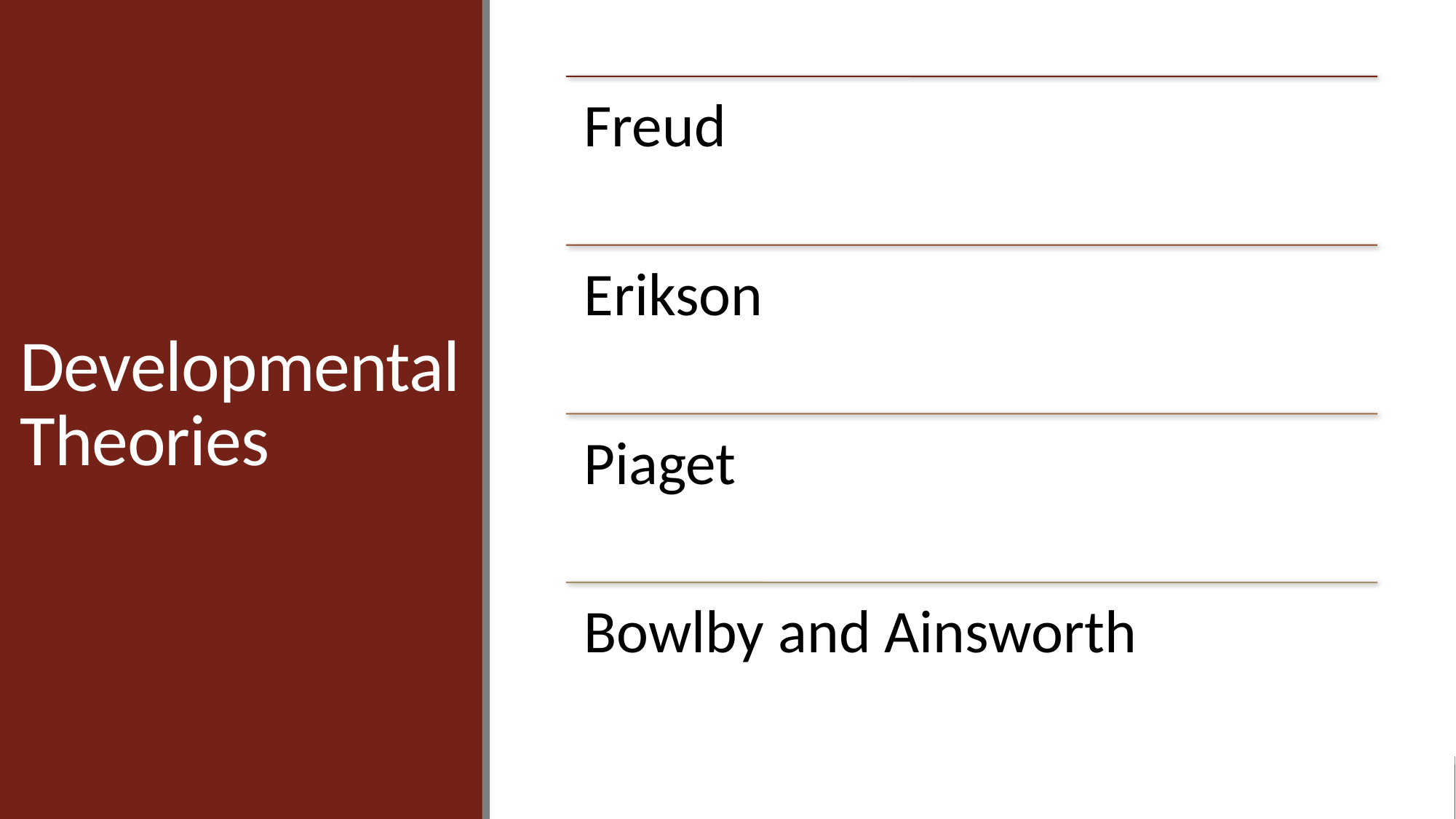

# Developmental Theories
Freud
Erikson
Piaget
Bowlby and Ainsworth